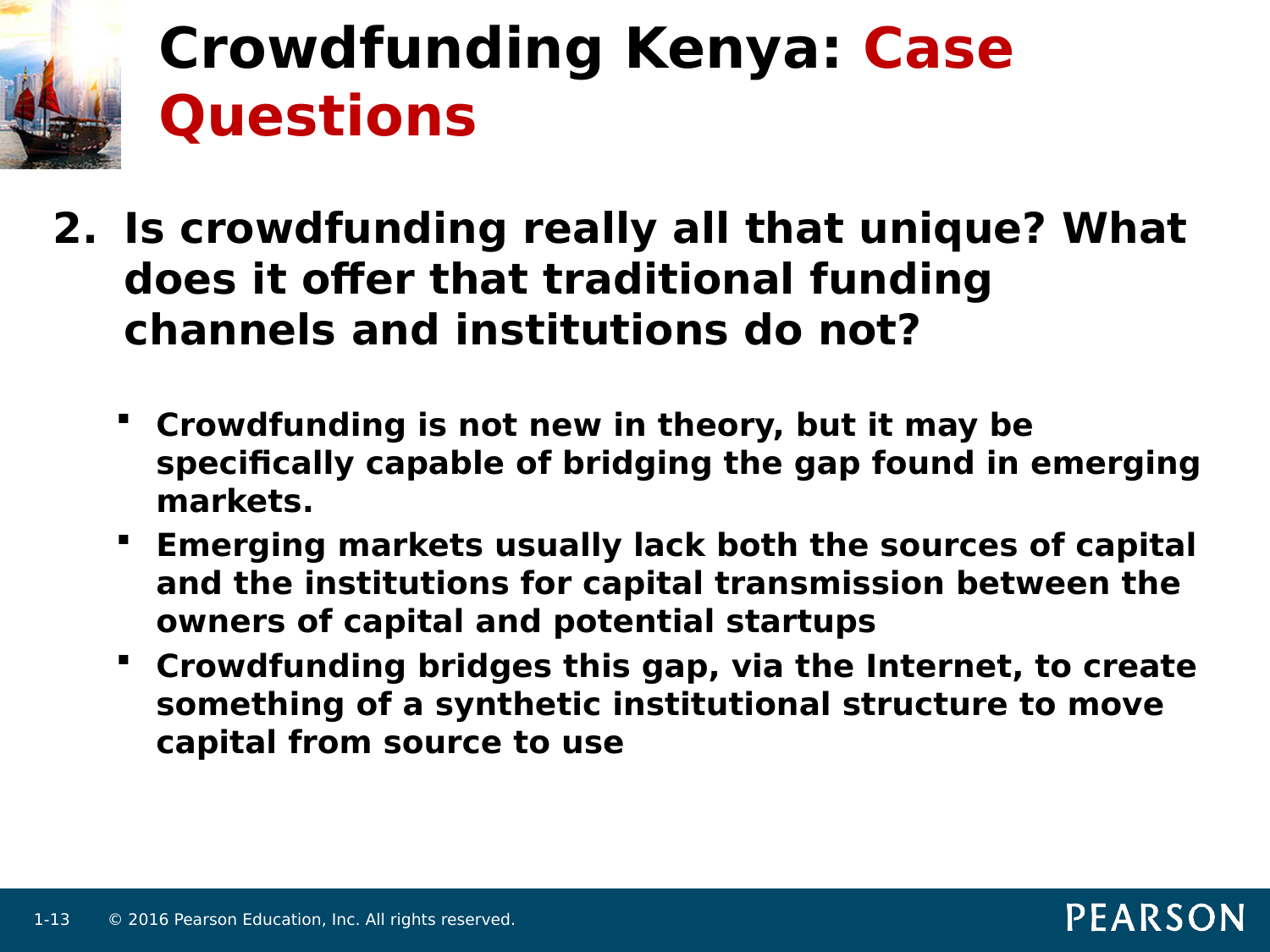

# Crowdfunding Kenya: Case Questions
Is crowdfunding really all that unique? What does it offer that traditional funding channels and institutions do not?

Crowdfunding is not new in theory, but it may be specifically capable of bridging the gap found in emerging markets.
Emerging markets usually lack both the sources of capital and the institutions for capital transmission between the owners of capital and potential startups
Crowdfunding bridges this gap, via the Internet, to create something of a synthetic institutional structure to move capital from source to use